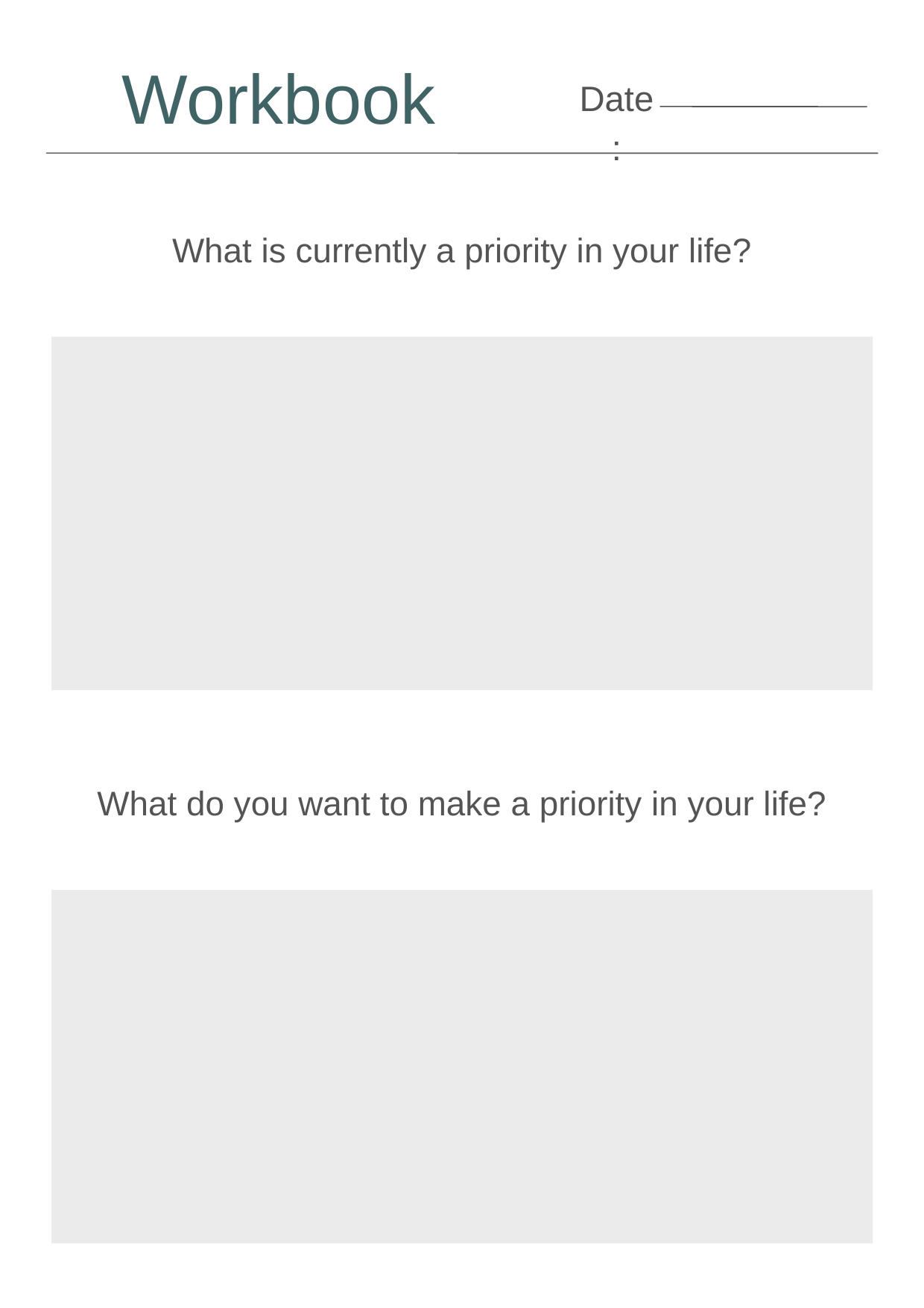

Workbook
Date:

What is currently a priority in your life?

What do you want to make a priority in your life?